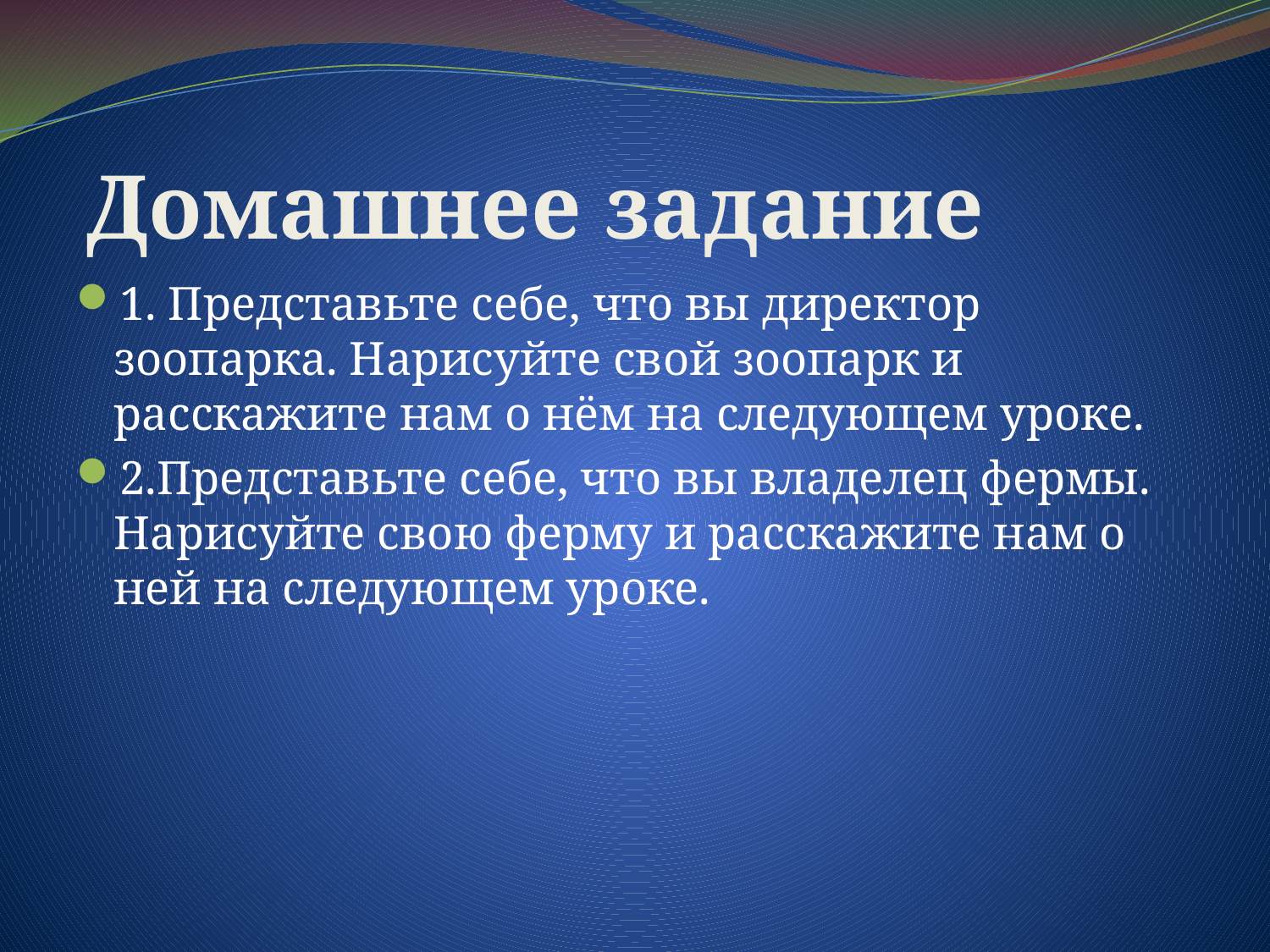

# Домашнее задание
1. Представьте себе, что вы директор зоопарка. Нарисуйте свой зоопарк и расскажите нам о нём на следующем уроке.
2.Представьте себе, что вы владелец фермы. Нарисуйте свою ферму и расскажите нам о ней на следующем уроке.